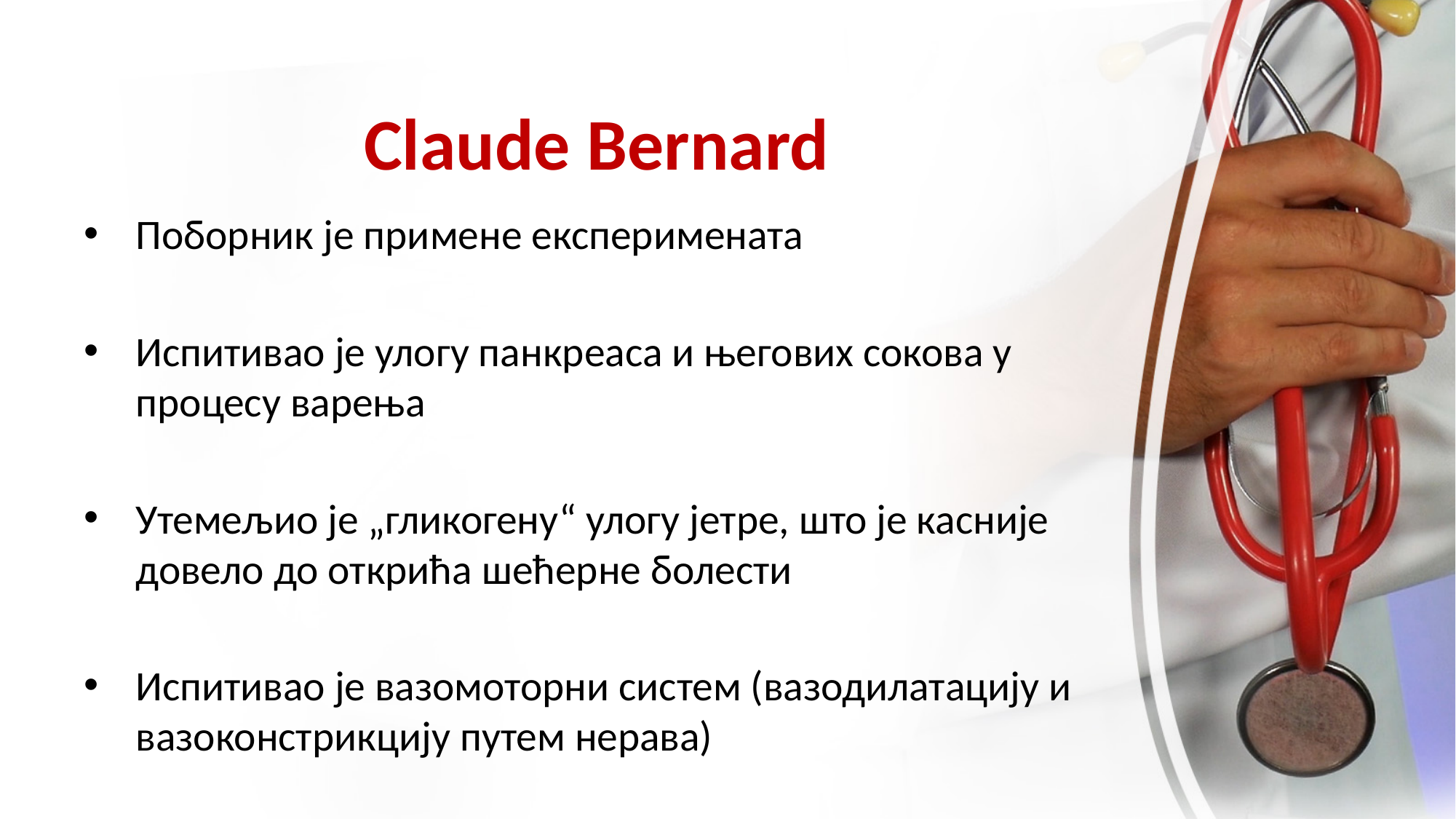

# Claude Bernard
Поборник је примене експеримената

Испитивао је улогу панкреаса и његових сокова у процесу варења

Утемељио је „гликогену“ улогу јетре, што је касније довело до открића шећерне болести

Испитивао је вазомоторни систем (вазодилатацију и вазоконстрикцију путем нерава)